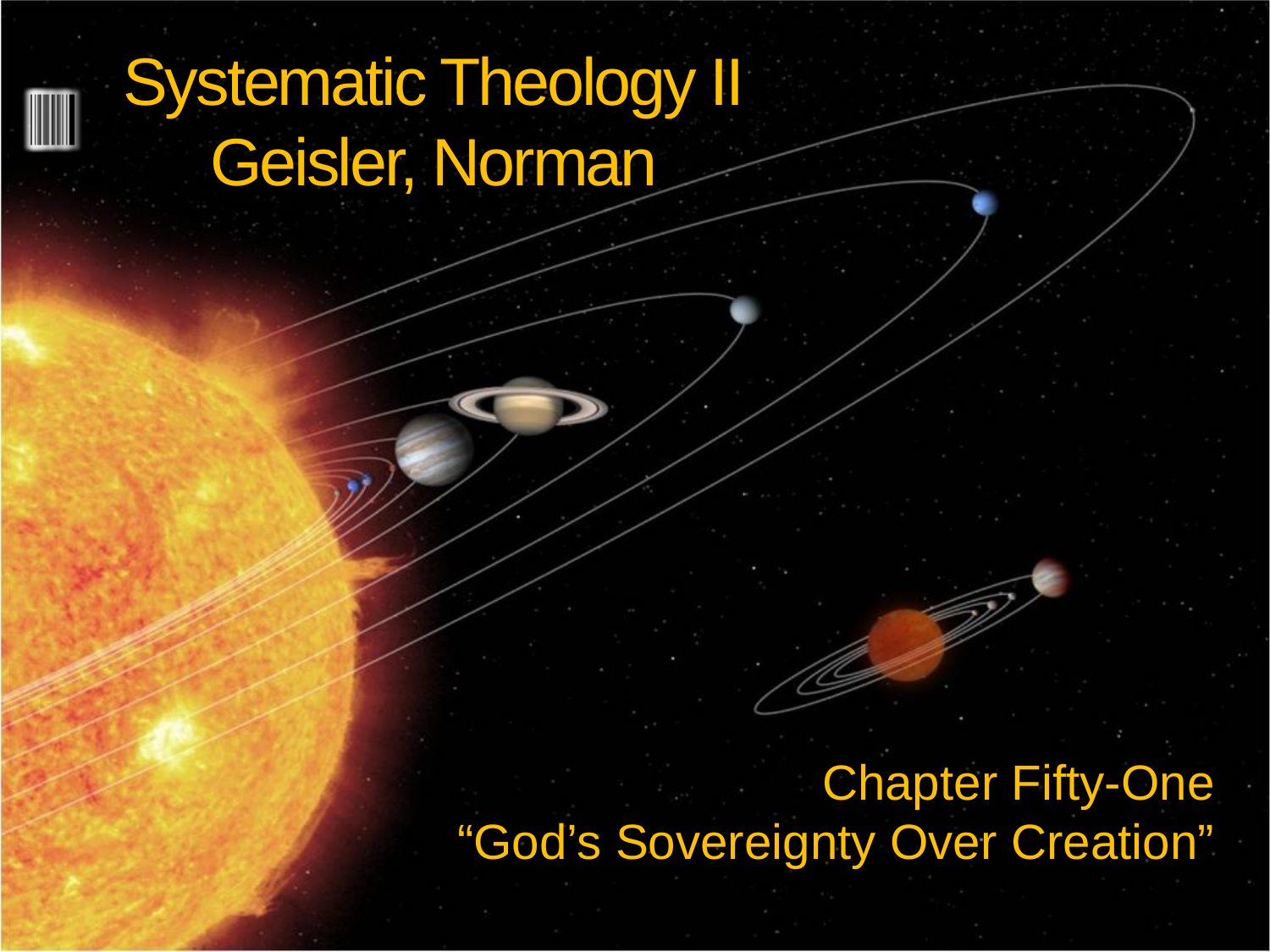

# Systematic Theology II Geisler, Norman
Chapter Fifty-One
“God’s Sovereignty Over Creation”